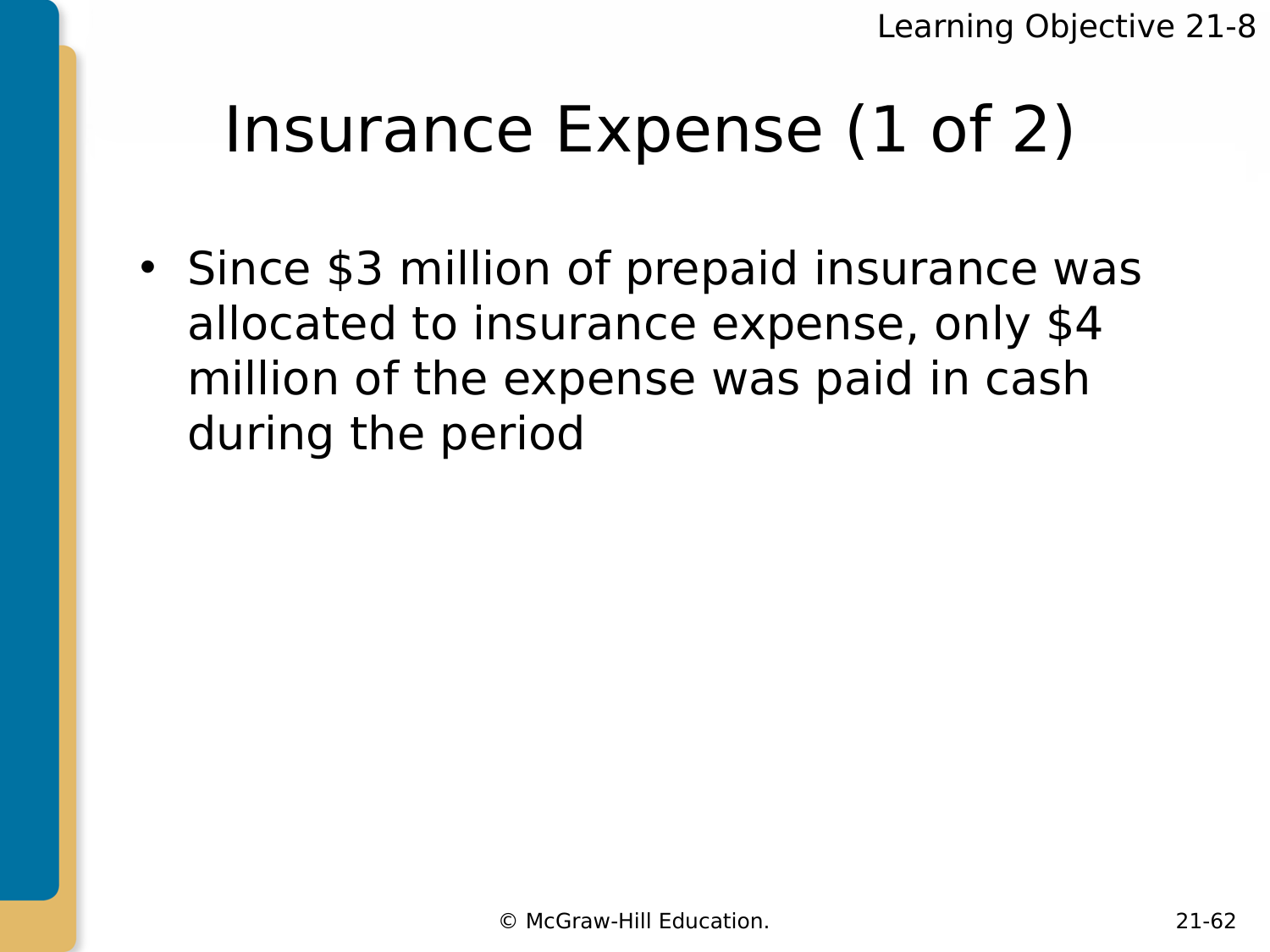

Learning Objective 21-8
# Insurance Expense (1 of 2)
Since $3 million of prepaid insurance was allocated to insurance expense, only $4 million of the expense was paid in cash during the period